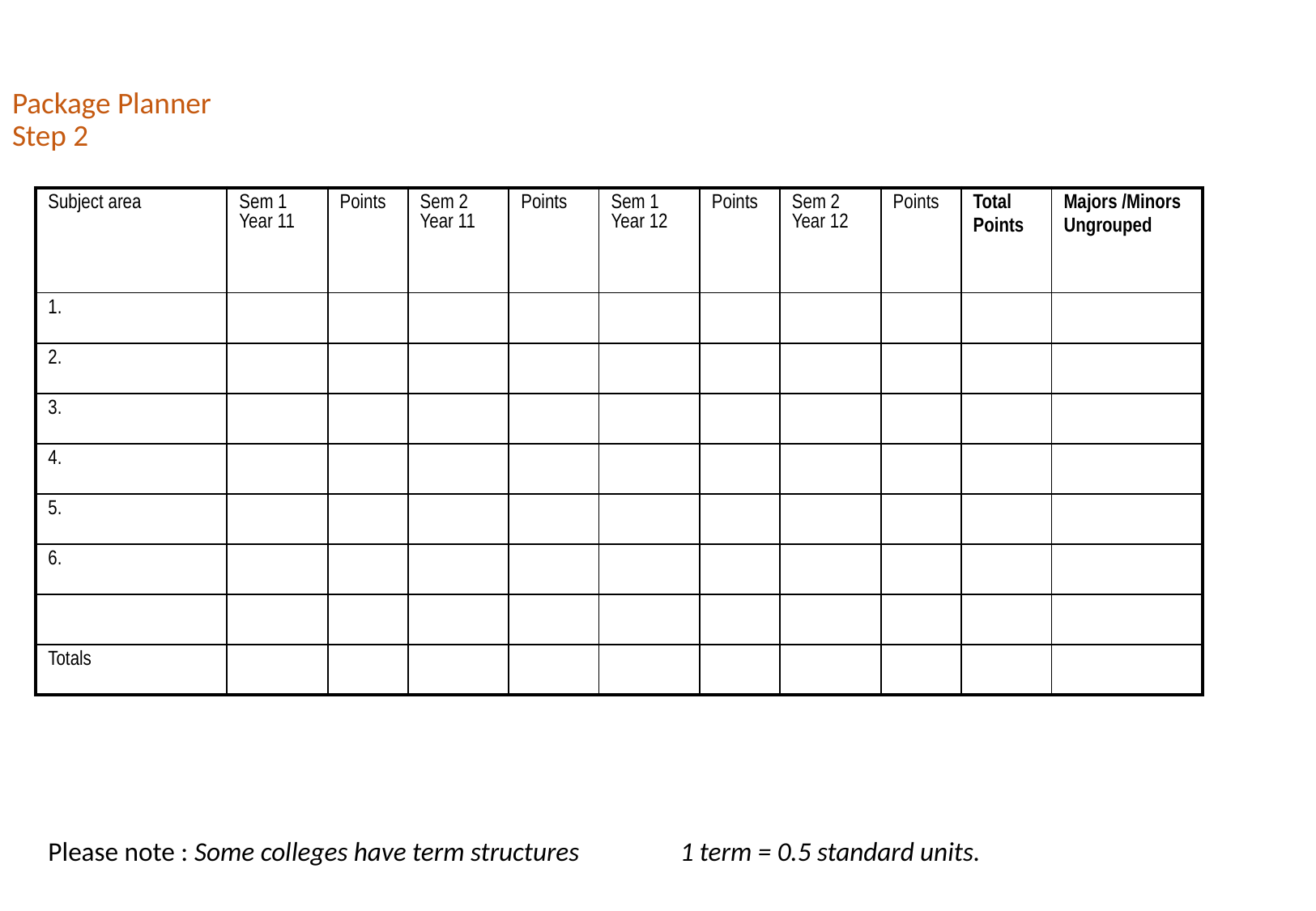

# Package Planner Step 2
| Subject area | Sem 1 Year 11 | Points | Sem 2 Year 11 | Points | Sem 1 Year 12 | Points | Sem 2 Year 12 | Points | Total Points | Majors /Minors Ungrouped |
| --- | --- | --- | --- | --- | --- | --- | --- | --- | --- | --- |
| 1. |  |  |  |  |  |  |  |  |  |  |
| 2. |  |  |  |  |  |  |  |  |  |  |
| 3. |  |  |  |  |  |  |  |  |  |  |
| 4. |  |  |  |  |  |  |  |  |  |  |
| 5. |  |  |  |  |  |  |  |  |  |  |
| 6. |  |  |  |  |  |  |  |  |  |  |
|  |  |  |  |  |  |  |  |  |  |  |
| Totals |  |  |  |  |  |  |  |  |  |  |
Please note : Some colleges have term structures 	1 term = 0.5 standard units.